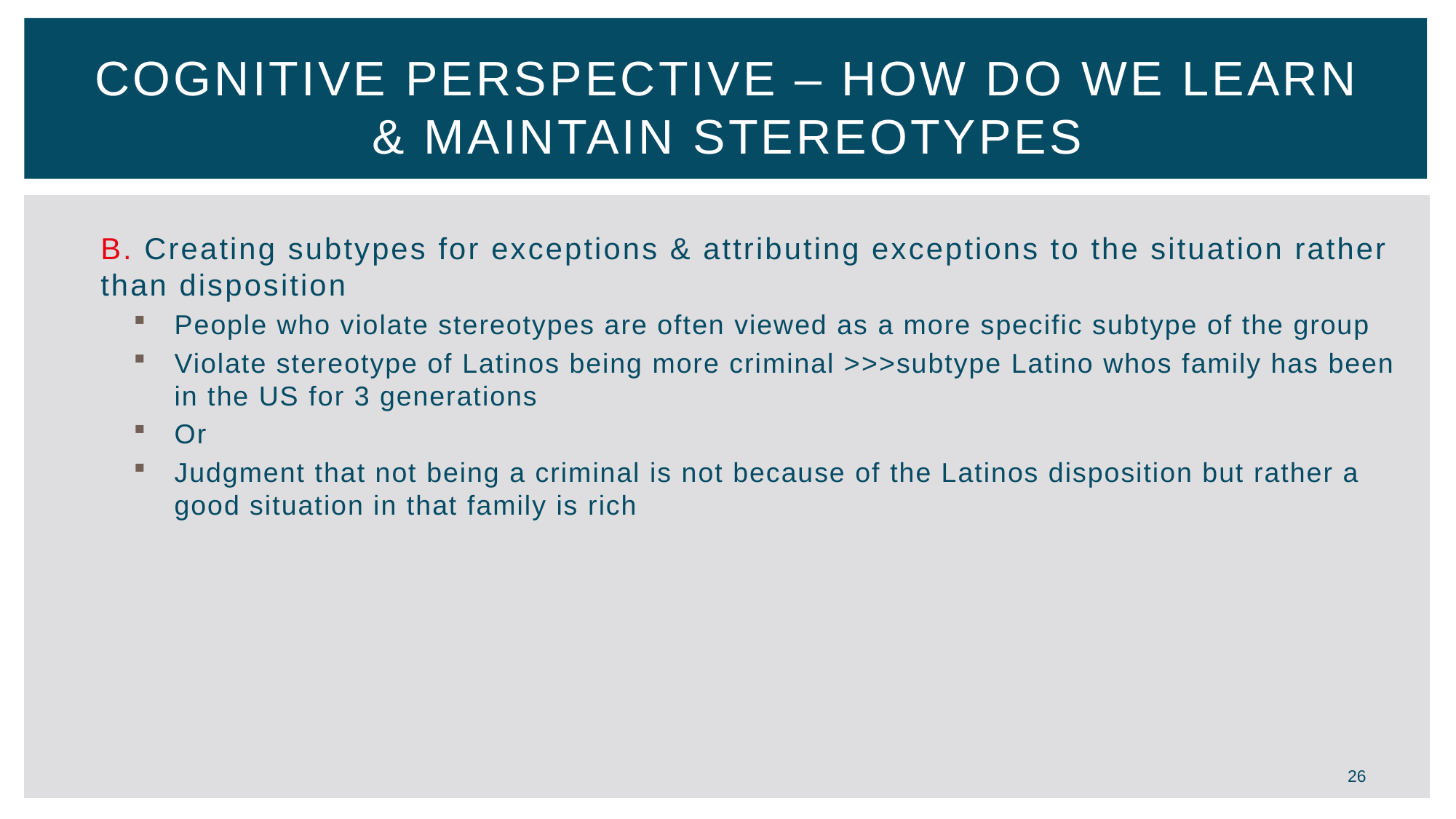

# Cognitive Perspective – How do we learn & maintain stereotypes

B. Creating subtypes for exceptions & attributing exceptions to the situation rather than disposition
People who violate stereotypes are often viewed as a more specific subtype of the group
Violate stereotype of Latinos being more criminal >>>subtype Latino whos family has been in the US for 3 generations
Or
Judgment that not being a criminal is not because of the Latinos disposition but rather a good situation in that family is rich

26